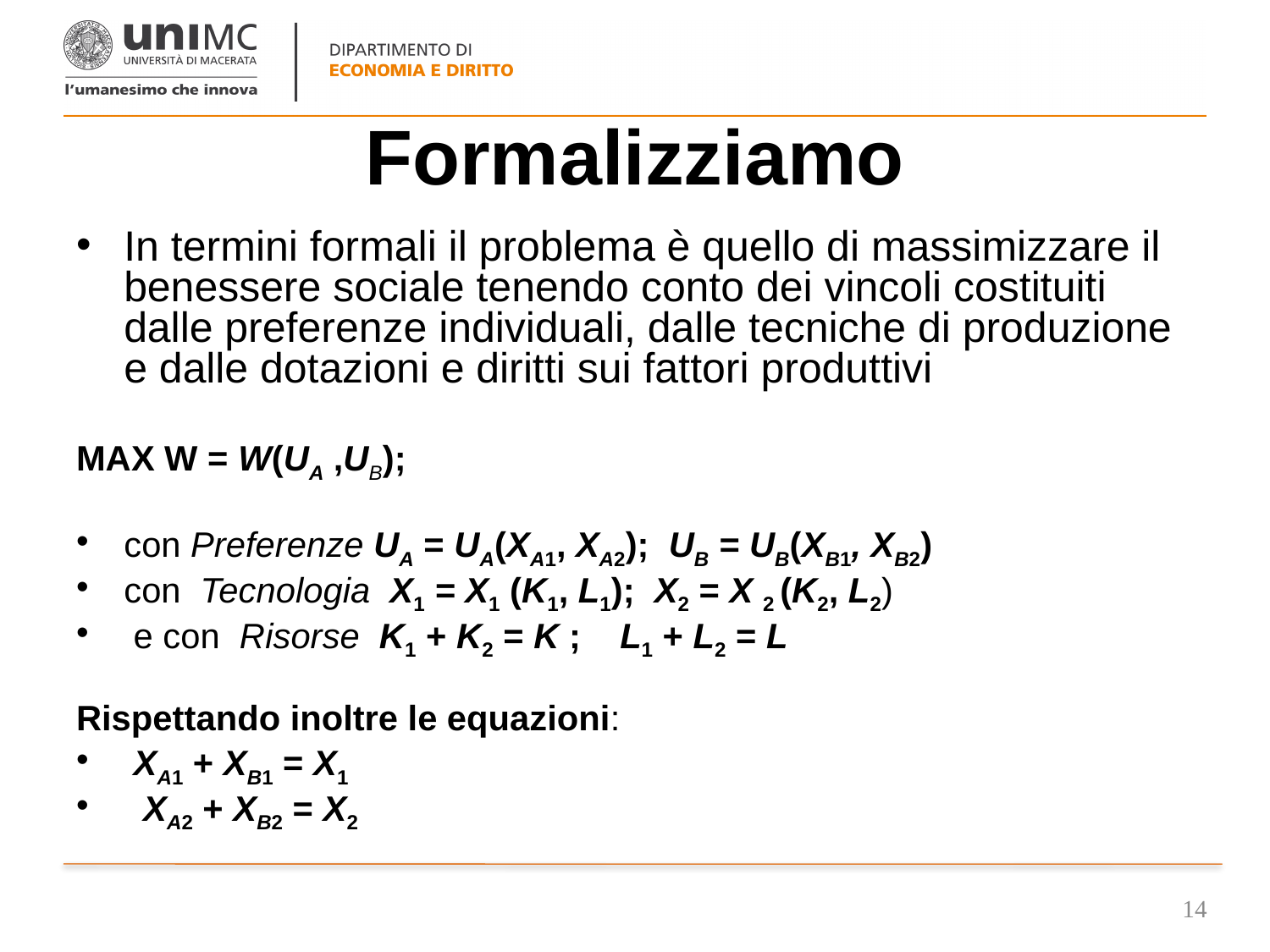

# Formalizziamo
In termini formali il problema è quello di massimizzare il benessere sociale tenendo conto dei vincoli costituiti dalle preferenze individuali, dalle tecniche di produzione e dalle dotazioni e diritti sui fattori produttivi
MAX W = W(UA ,UB);

con Preferenze UA = UA(XA1, XA2);  UB = UB(XB1, XB2)
con  Tecnologia  X1 = X1 (K1, L1);  X2 = X 2 (K2, L2)
 e con  Risorse  K1 + K2 = K ;    L1 + L2 = L

Rispettando inoltre le equazioni:
 XA1 + XB1 = X1
  XA2 + XB2 = X2
14